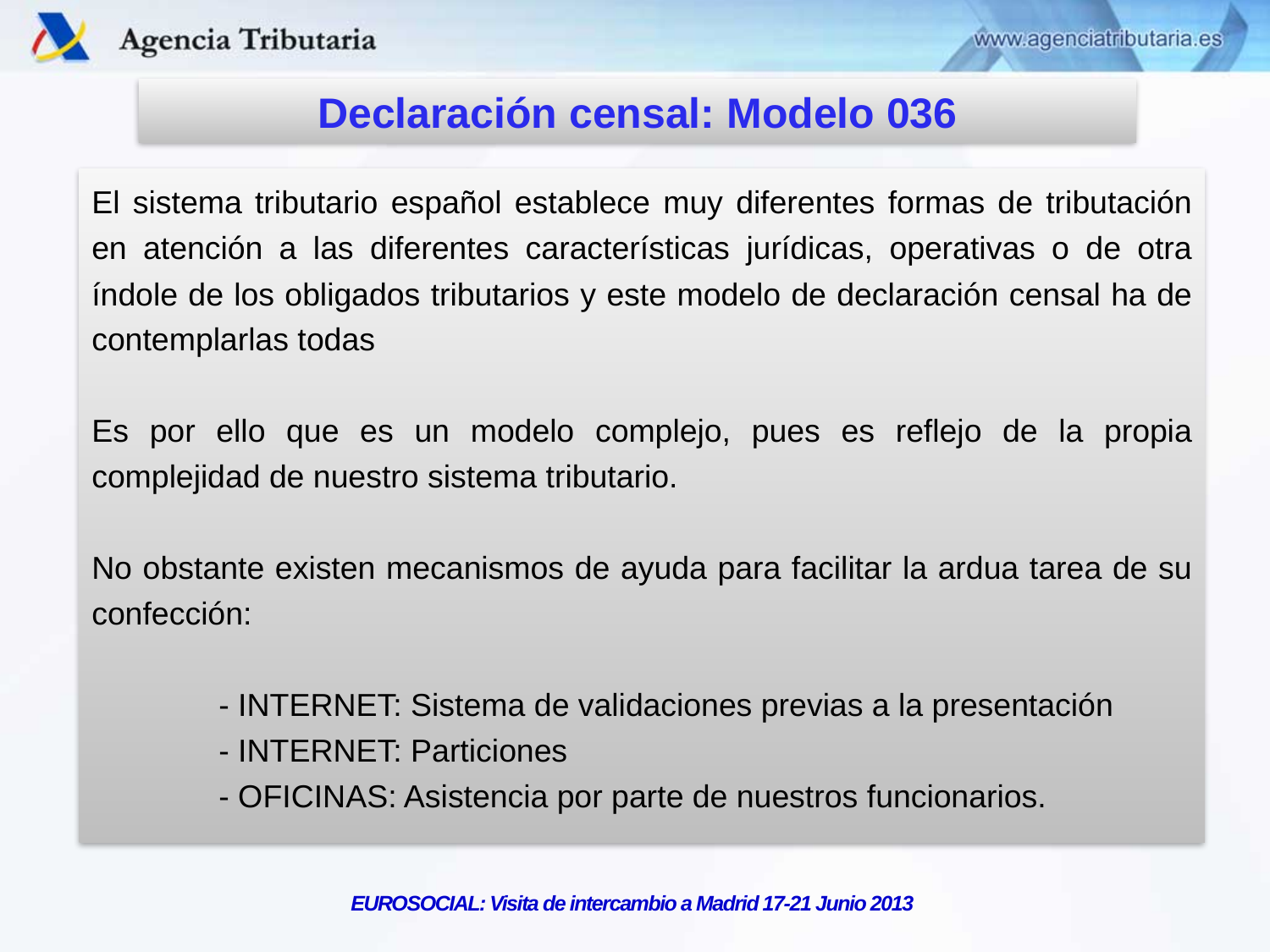

Declaración censal: Modelo 036
El sistema tributario español establece muy diferentes formas de tributación en atención a las diferentes características jurídicas, operativas o de otra índole de los obligados tributarios y este modelo de declaración censal ha de contemplarlas todas

Es por ello que es un modelo complejo, pues es reflejo de la propia complejidad de nuestro sistema tributario.

No obstante existen mecanismos de ayuda para facilitar la ardua tarea de su confección:

	- INTERNET: Sistema de validaciones previas a la presentación
	- INTERNET: Particiones
	- OFICINAS: Asistencia por parte de nuestros funcionarios.

EUROSOCIAL: Visita de intercambio a Madrid 17-21 Junio 2013